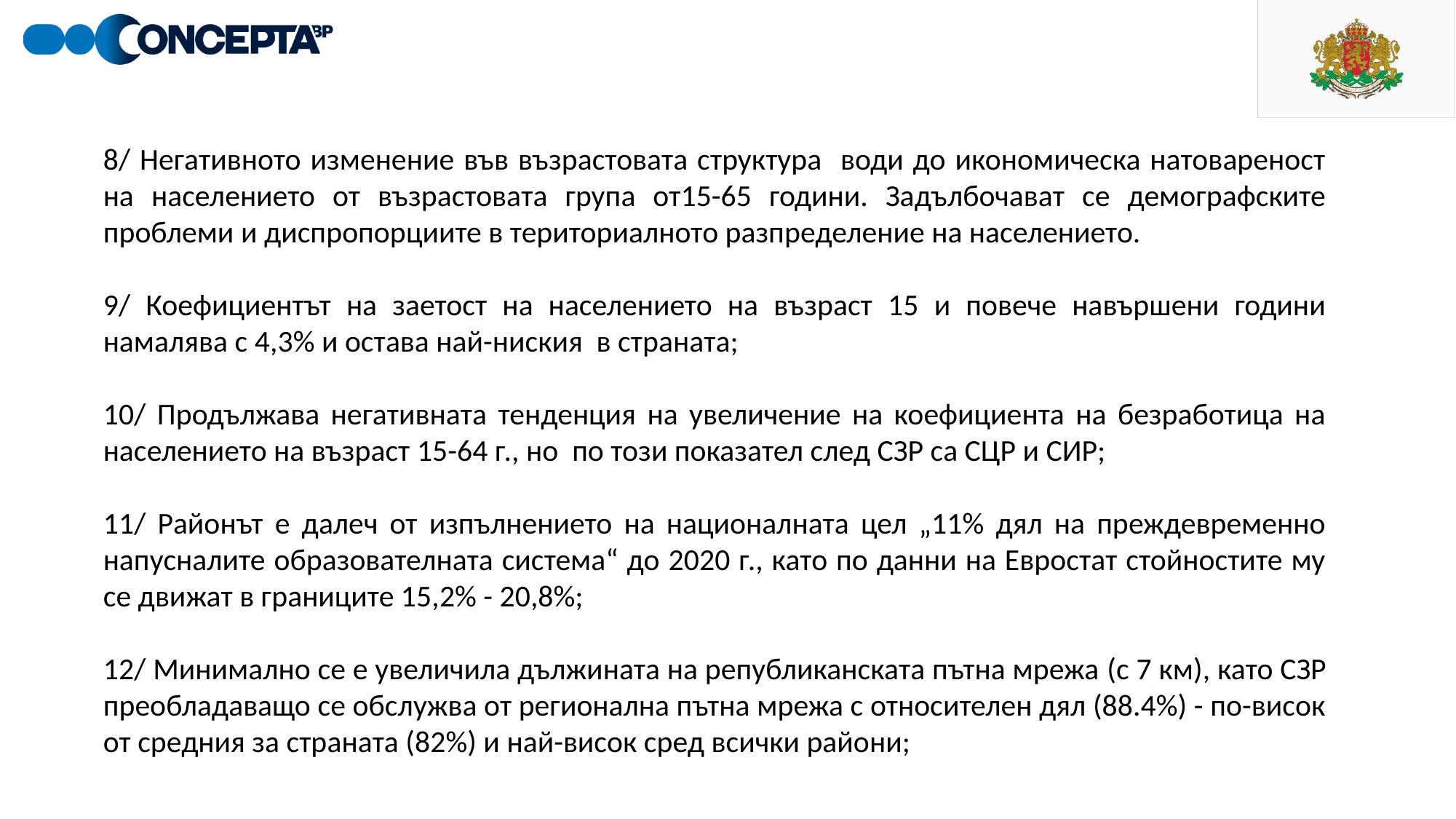

8/ Негативното изменение във възрастовата структура  води до икономическа натовареност на населението от възрастовата група от15-65 години. Задълбочават се демографските проблеми и диспропорциите в териториалното разпределение на населението.

9/ Коефициентът на заетост на населението на възраст 15 и повече навършени години намалява с 4,3% и остава най-ниския  в страната;

10/ Продължава негативната тенденция на увеличение на коефициента на безработица на населението на възраст 15-64 г., но  по този показател след СЗР са СЦР и СИР;

11/ Районът е далеч от изпълнението на националната цел „11% дял на преждевременно напусналите образователната система“ до 2020 г., като по данни на Евростат стойностите му се движат в границите 15,2% - 20,8%;

12/ Минимално се е увеличила дължината на републиканската пътна мрежа (с 7 км), като СЗР преобладаващо се обслужва от регионална пътна мрежа с относителен дял (88.4%) - по-висок от средния за страната (82%) и най-висок сред всички райони;